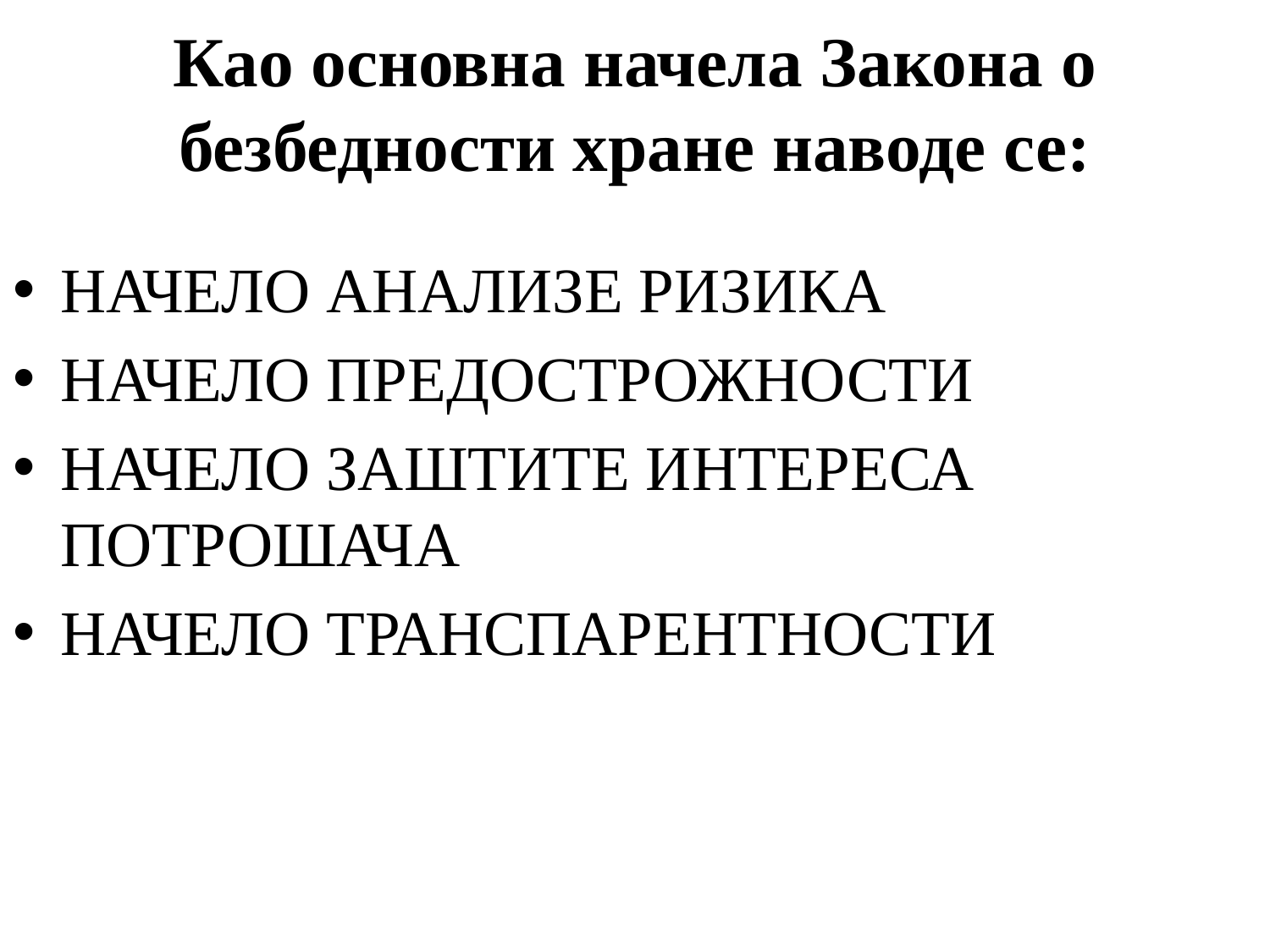

# Као основна начела Закона о безбедности хране наводе се:
НАЧЕЛО АНАЛИЗЕ РИЗИКА
НАЧЕЛО ПРЕДОСТРОЖНОСТИ
НАЧЕЛО ЗАШТИТЕ ИНТЕРЕСА ПОТРОШАЧА
НАЧЕЛО ТРАНСПАРЕНТНОСТИ